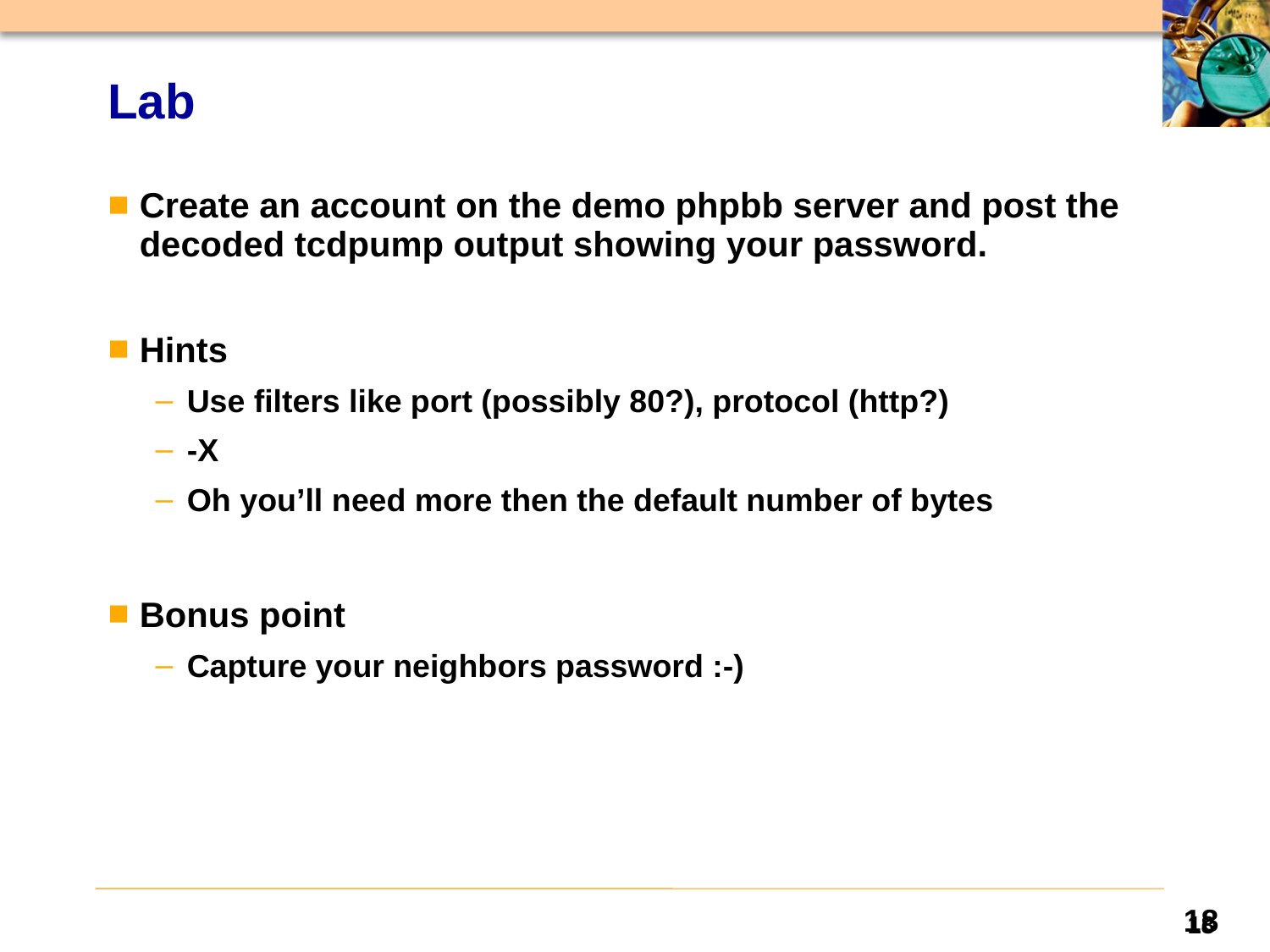

# Lab
Create an account on the demo phpbb server and post the decoded tcdpump output showing your password.

Hints
Use filters like port (possibly 80?), protocol (http?)
-X
Oh you’ll need more then the default number of bytes

Bonus point
Capture your neighbors password :-)

18